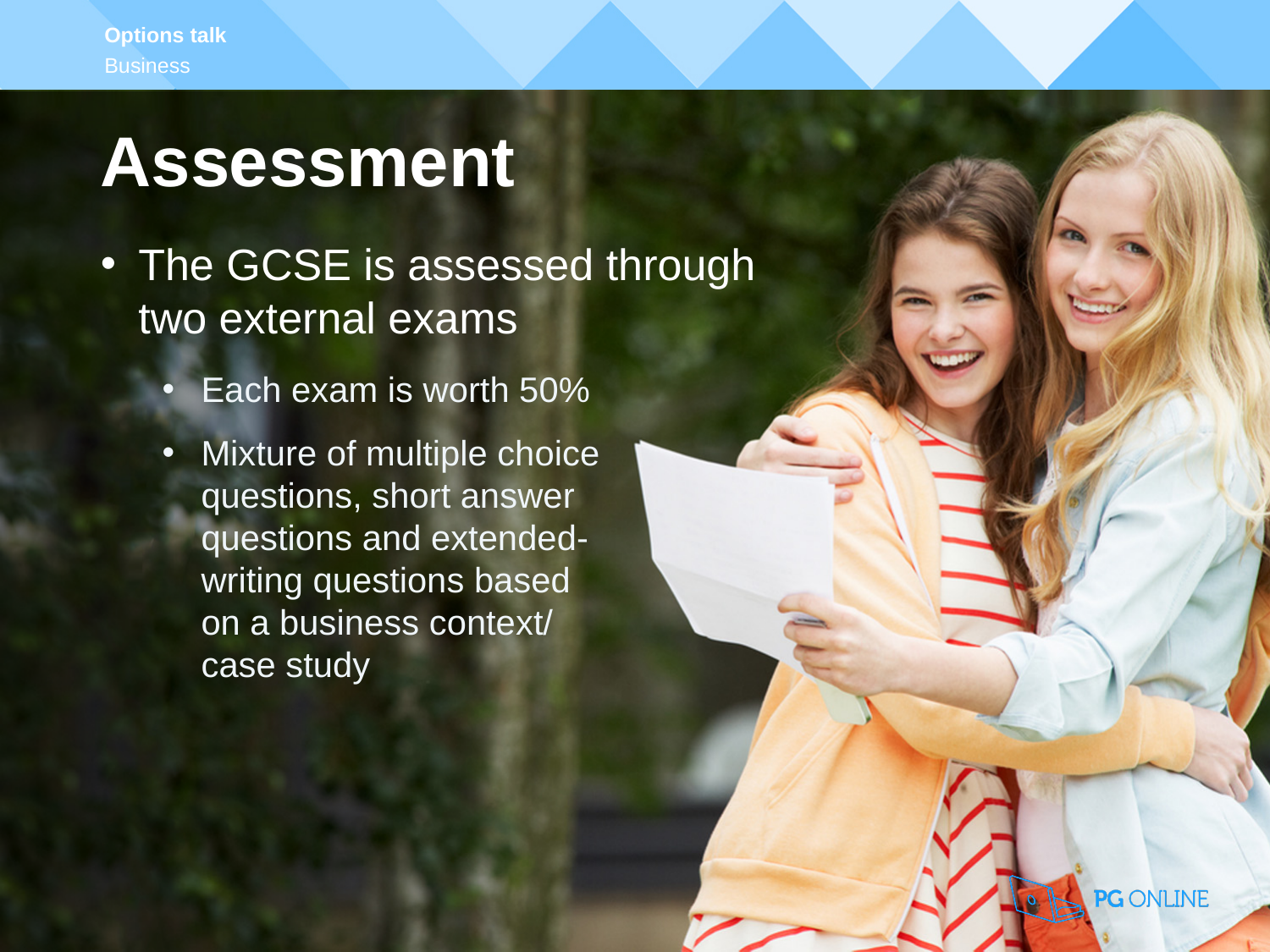

Assessment
The GCSE is assessed through
two external exams
Each exam is worth 50%
Mixture of multiple choice
questions, short answer
questions and extended-
writing questions based
on a business context/
case study